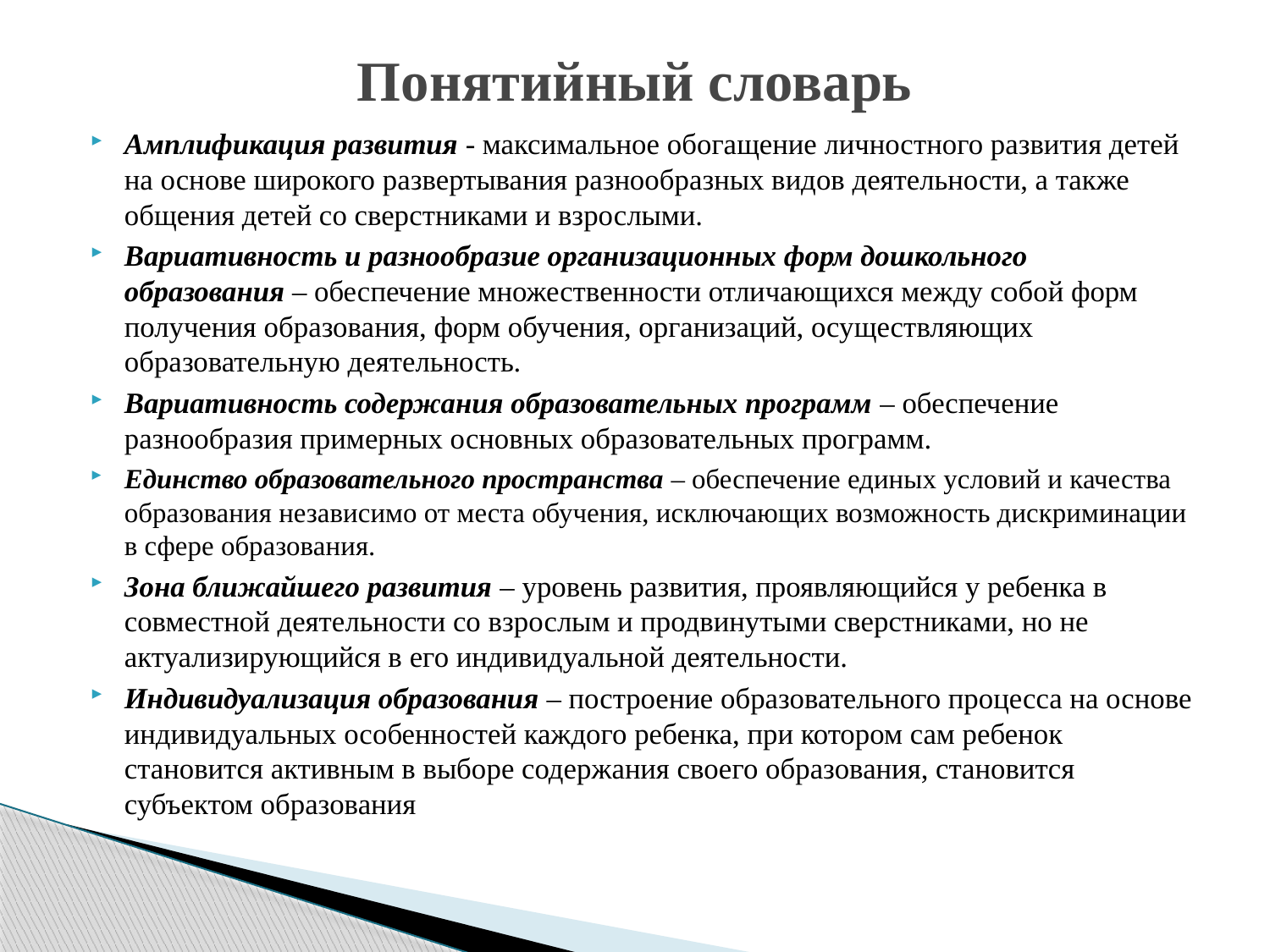

# Понятийный словарь
Амплификация развития ‑ максимальное обогащение личностного развития детей на основе широкого развертывания разнообразных видов деятельности, а также общения детей со сверстниками и взрослыми.
Вариативность и разнообразие организационных форм дошкольного образования – обеспечение множественности отличающихся между собой форм получения образования, форм обучения, организаций, осуществляющих образовательную деятельность.
Вариативность содержания образовательных программ – обеспечение разнообразия примерных основных образовательных программ.
Единство образовательного пространства – обеспечение единых условий и качества образования независимо от места обучения, исключающих возможность дискриминации в сфере образования.
Зона ближайшего развития – уровень развития, проявляющийся у ребенка в совместной деятельности со взрослым и продвинутыми сверстниками, но не актуализирующийся в его индивидуальной деятельности.
Индивидуализация образования – построение образовательного процесса на основе индивидуальных особенностей каждого ребенка, при котором сам ребенок становится активным в выборе содержания своего образования, становится субъектом образования